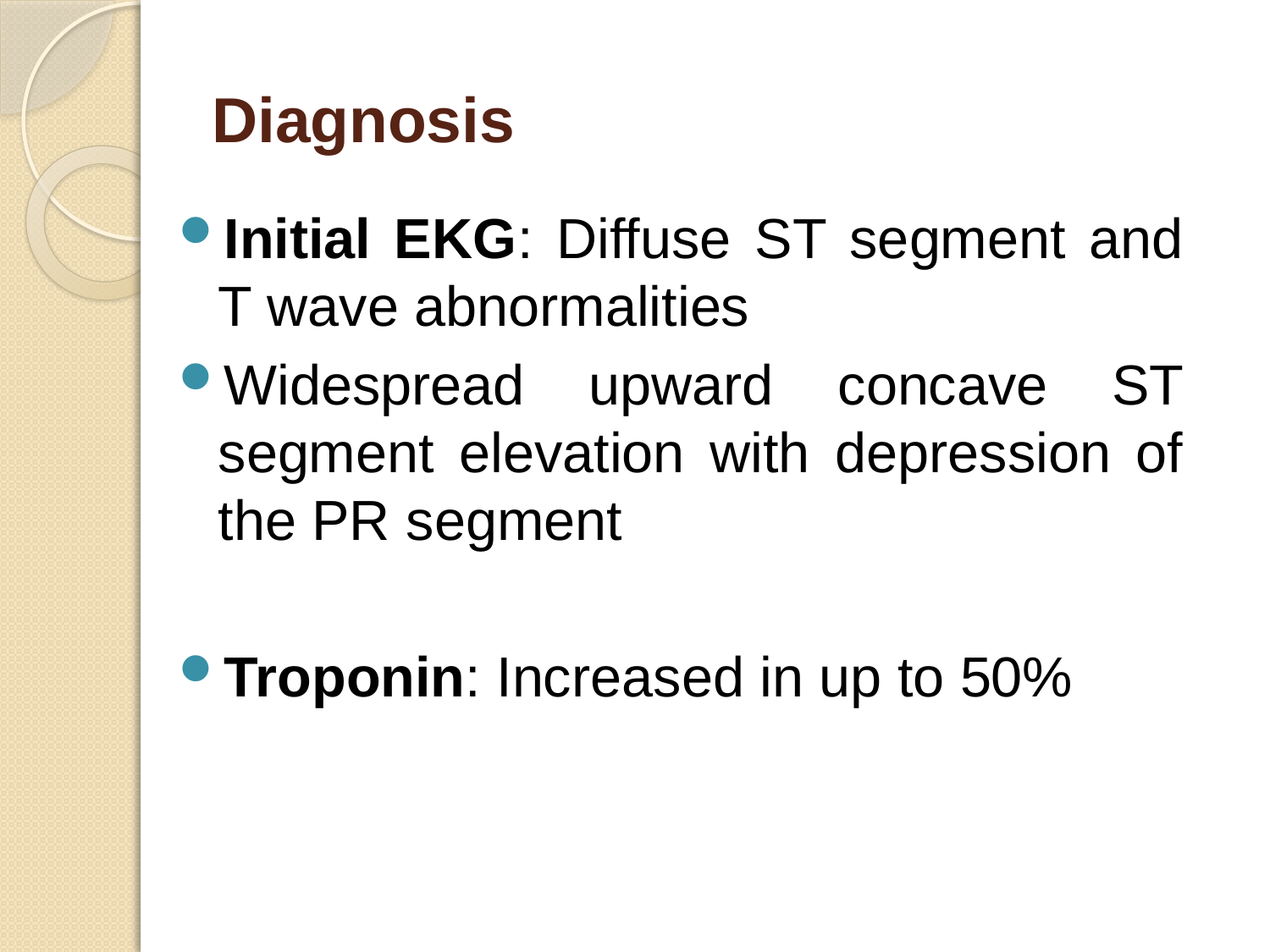

# Diagnosis
Initial EKG: Diffuse ST segment and T wave abnormalities
Widespread upward concave ST segment elevation with depression of the PR segment

Troponin: Increased in up to 50%